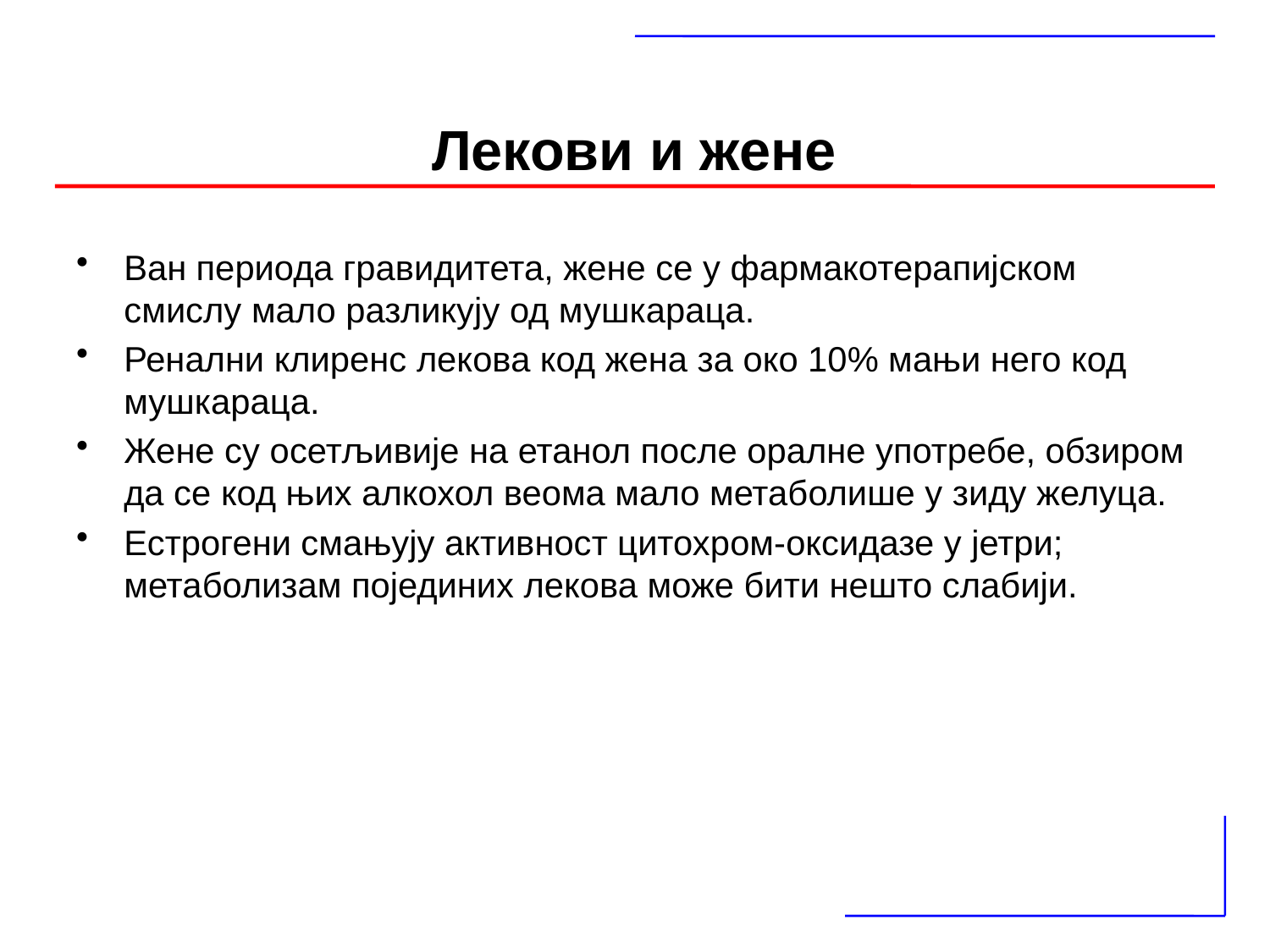

# Лекови и жене
Ван периода гравидитета, жене се у фармакотерапијском смислу мало разликују од мушкараца.
Ренални клиренс лекова код жена за око 10% мањи него код мушкараца.
Жене су осетљивије на етанол после оралне употребе, обзиром да се код њих алкохол веома мало метаболише у зиду желуца.
Естрогени смањују активност цитохром-оксидазе у јетри; метаболизам појединих лекова може бити нешто слабији.